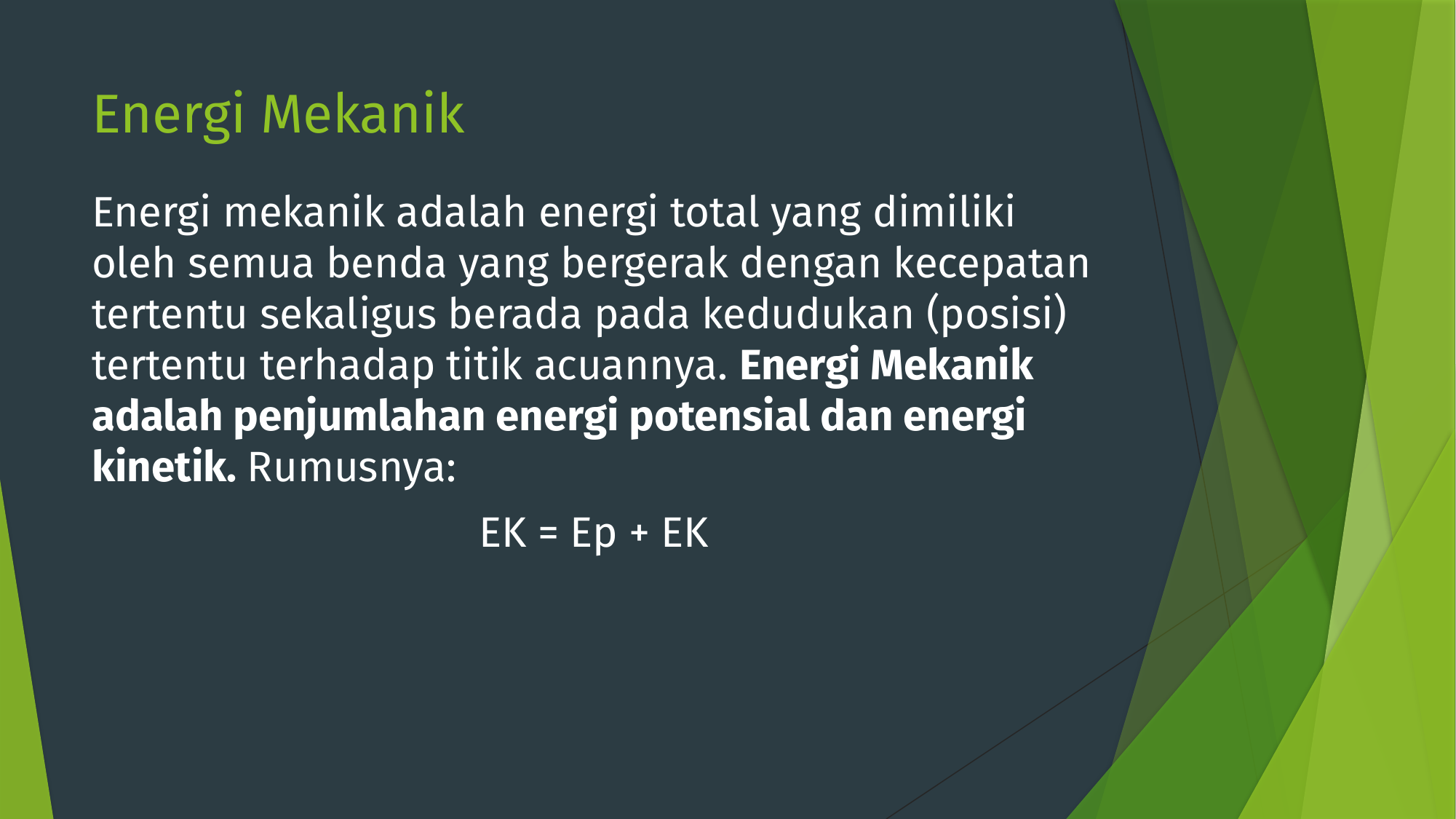

# Energi Mekanik
Energi mekanik adalah energi total yang dimiliki oleh semua benda yang bergerak dengan kecepatan tertentu sekaligus berada pada kedudukan (posisi) tertentu terhadap titik acuannya. Energi Mekanik adalah penjumlahan energi potensial dan energi kinetik. Rumusnya:
EK = Ep + EK